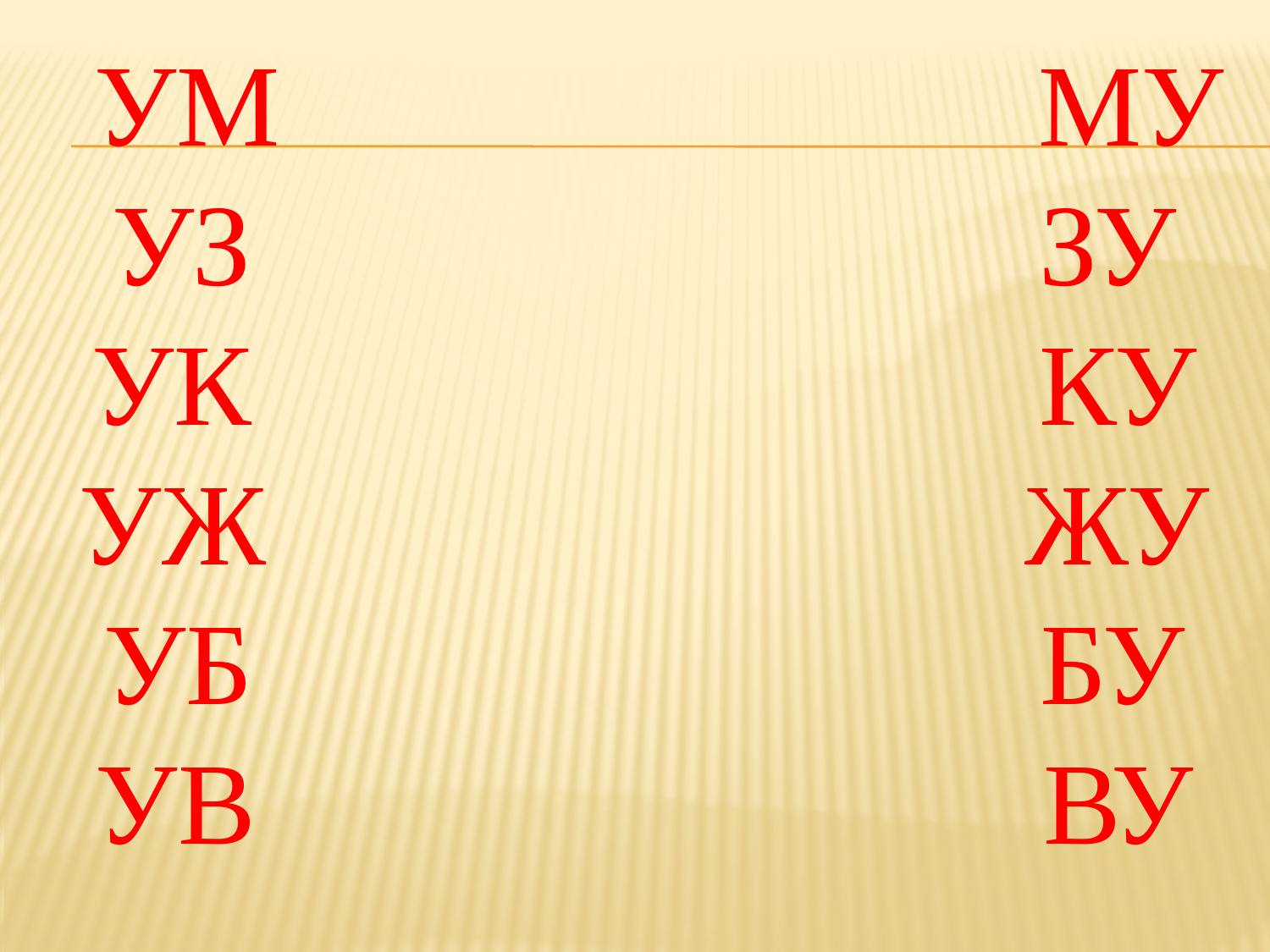

# УМ                          МУ Уз                           ЗУ УК                           КУ УЖ                          Жу Уб                           БУ УВ                           ВУ